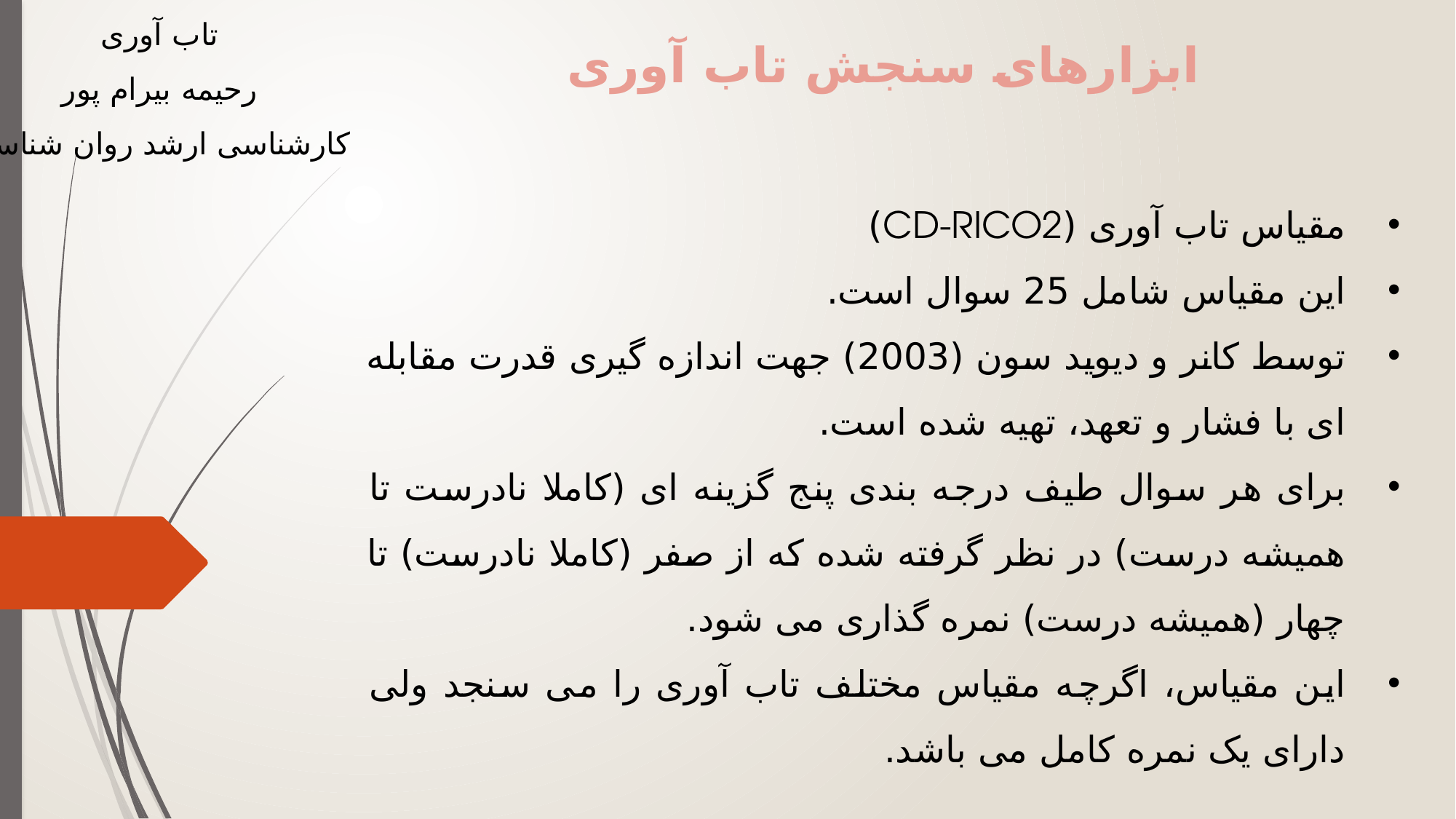

ابزارهای سنجش تاب آوری

مقیاس تاب آوری (CD-RICO2)
این مقیاس شامل 25 سوال است.
توسط کانر و دیوید سون (2003) جهت اندازه گیری قدرت مقابله ای با فشار و تعهد، تهیه شده است.
برای هر سوال طیف درجه بندی پنج گزینه ای (کاملا نادرست تا همیشه درست) در نظر گرفته شده که از صفر (کاملا نادرست) تا چهار (همیشه درست) نمره گذاری می شود.
این مقیاس، اگرچه مقیاس مختلف تاب آوری را می سنجد ولی دارای یک نمره کامل می باشد.
تاب آوری
رحیمه بیرام پور
کارشناسی ارشد روان شناسی